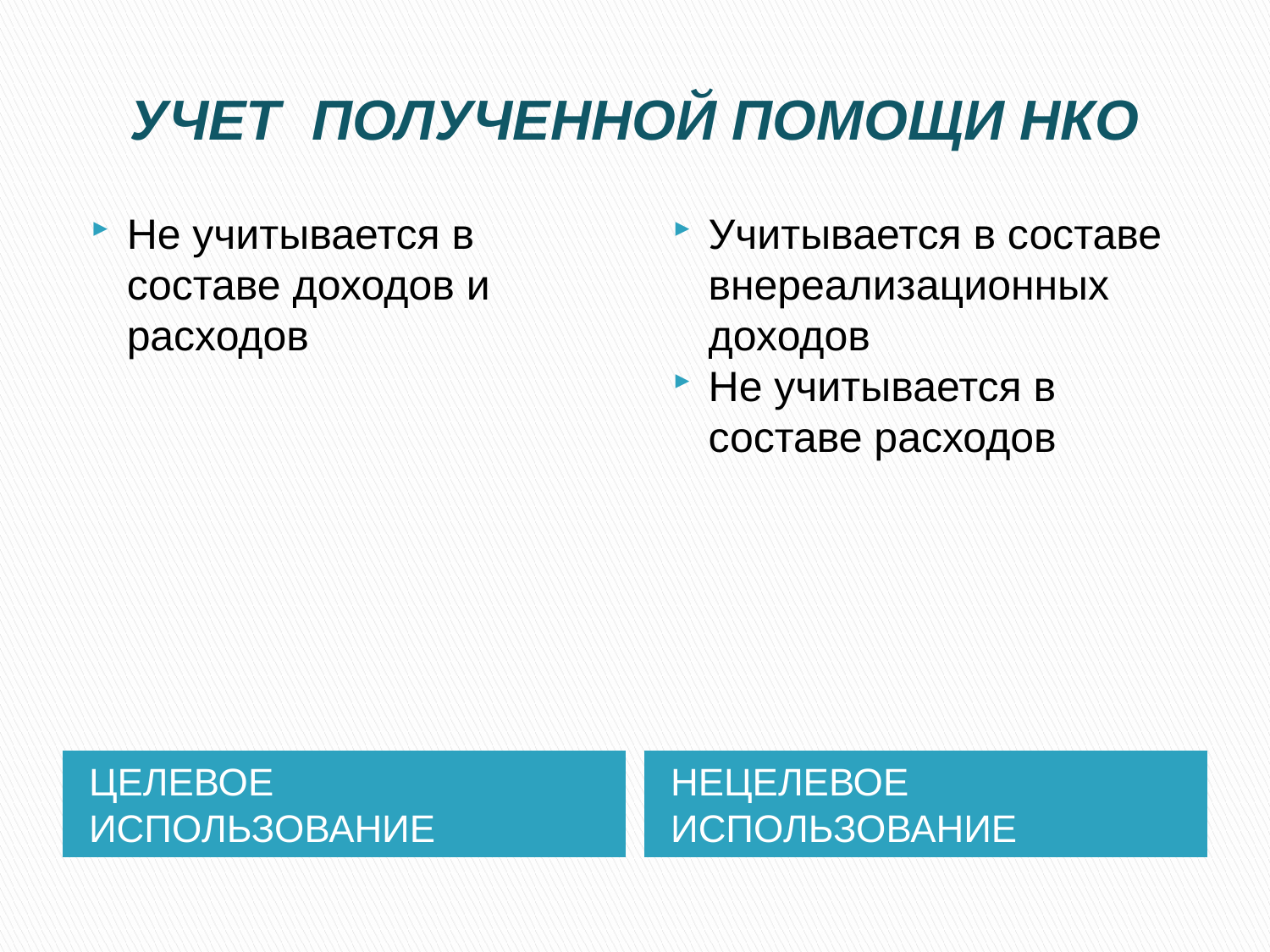

# УЧЕТ  ПОЛУЧЕННОЙ ПОМОЩИ НКО
Не учитывается в составе доходов и расходов
Учитывается в составе внереализационных доходов
Не учитывается в составе расходов
ЦЕЛЕВОЕ ИСПОЛЬЗОВАНИЕ
НЕЦЕЛЕВОЕ ИСПОЛЬЗОВАНИЕ